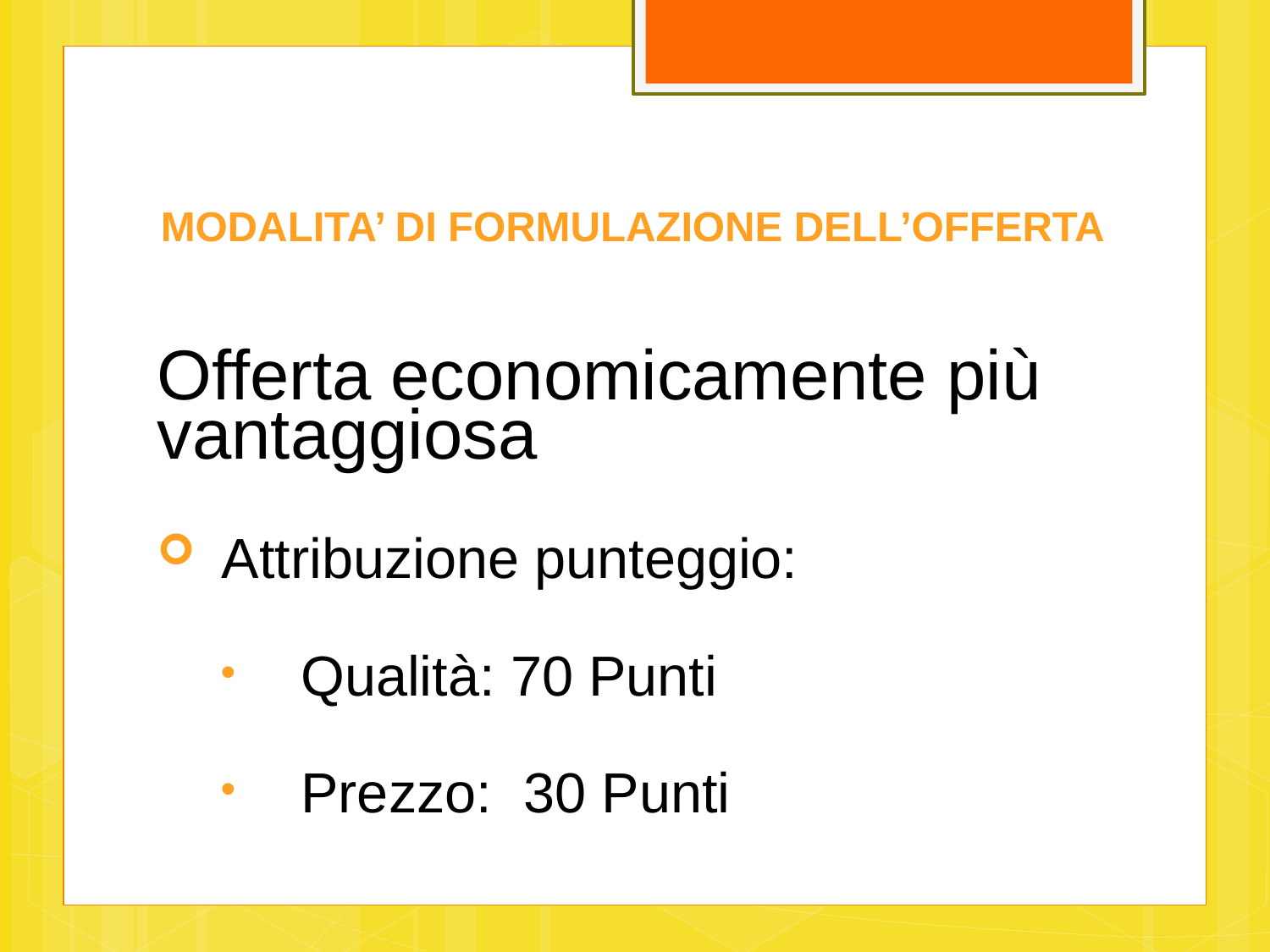

MODALITA’ DI FORMULAZIONE DELL’OFFERTA
Offerta economicamente più vantaggiosa

Attribuzione punteggio:

 Qualità: 70 Punti

 Prezzo:  30 Punti